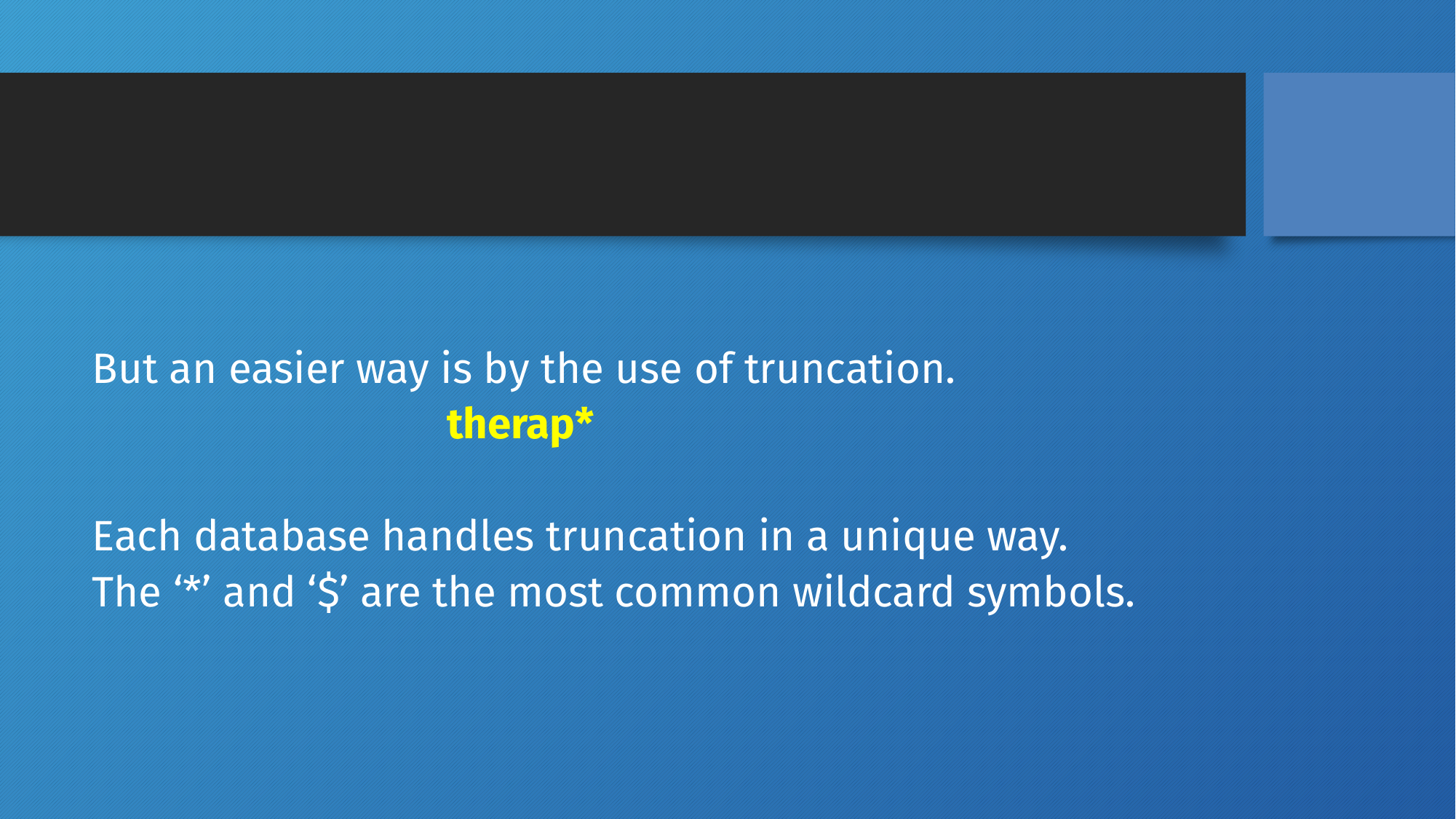

#

But an easier way is by the use of truncation.
				therap*

Each database handles truncation in a unique way.
The ‘*’ and ‘$’ are the most common wildcard symbols.